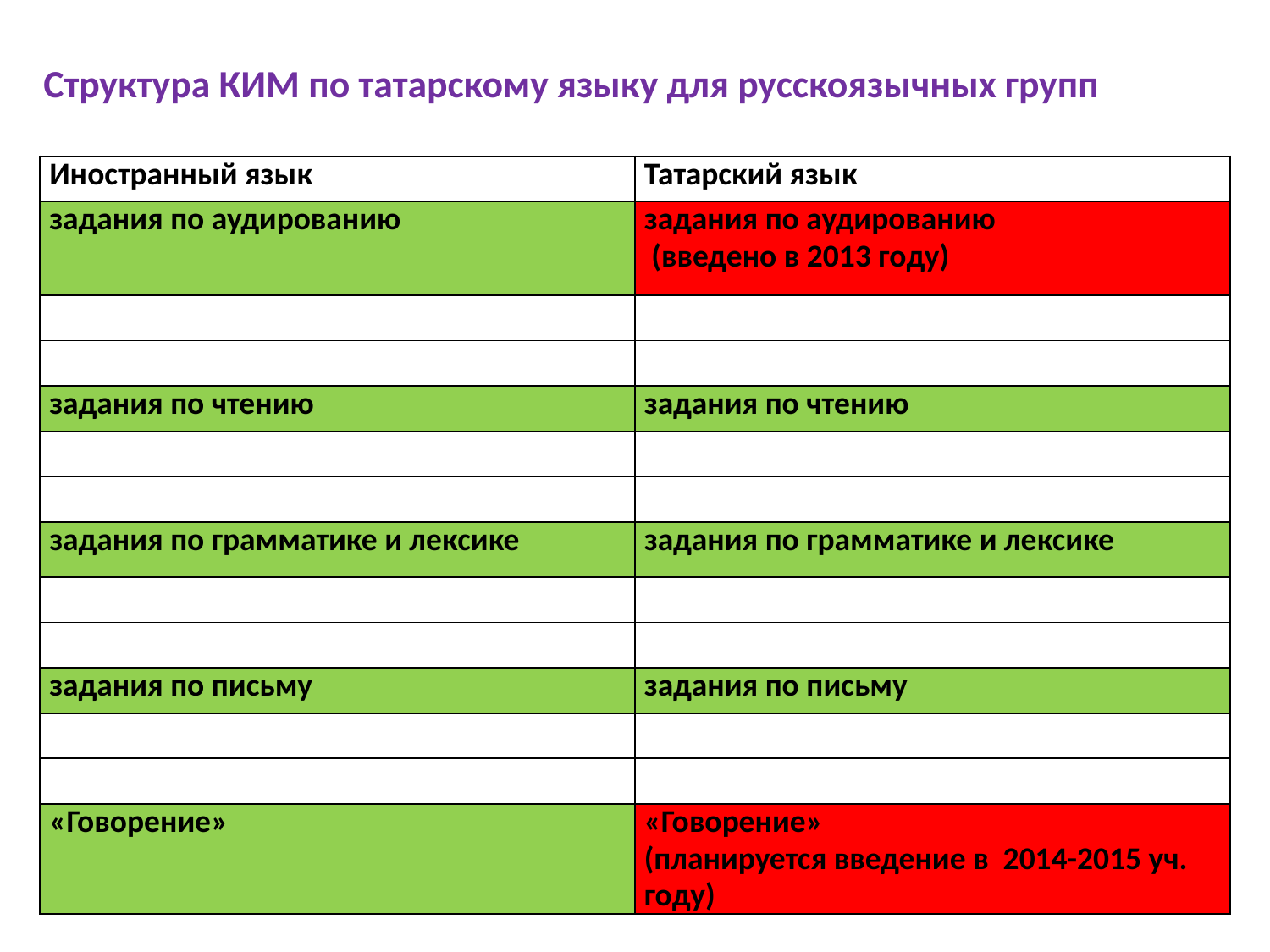

Структура КИМ по татарскому языку для русскоязычных групп
| Иностранный язык | Татарский язык |
| --- | --- |
| задания по аудированию | задания по аудированию (введено в 2013 году) |
|  |  |
|  |  |
| задания по чтению | задания по чтению |
|  |  |
|  |  |
| задания по грамматике и лексике | задания по грамматике и лексике |
|  |  |
|  |  |
| задания по письму | задания по письму |
|  |  |
|  |  |
| «Говорение» | «Говорение» (планируется введение в 2014-2015 уч. году) |